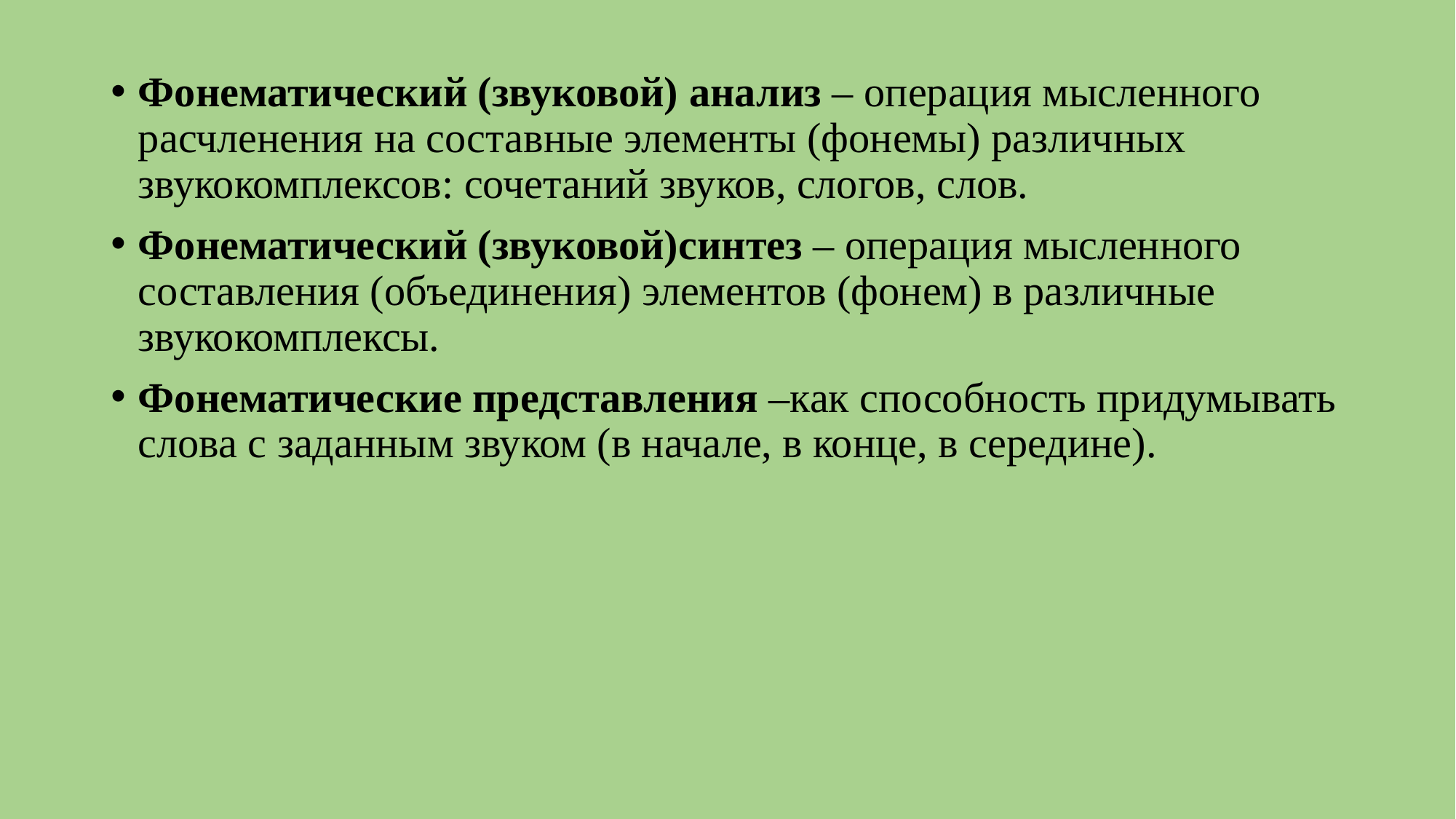

Фонематический (звуковой) анализ – операция мысленного расчленения на составные элементы (фонемы) различных звукокомплексов: сочетаний звуков, слогов, слов.
Фонематический (звуковой)синтез – операция мысленного составления (объединения) элементов (фонем) в различные звукокомплексы.
Фонематические представления –как способность придумывать слова с заданным звуком (в начале, в конце, в середине).